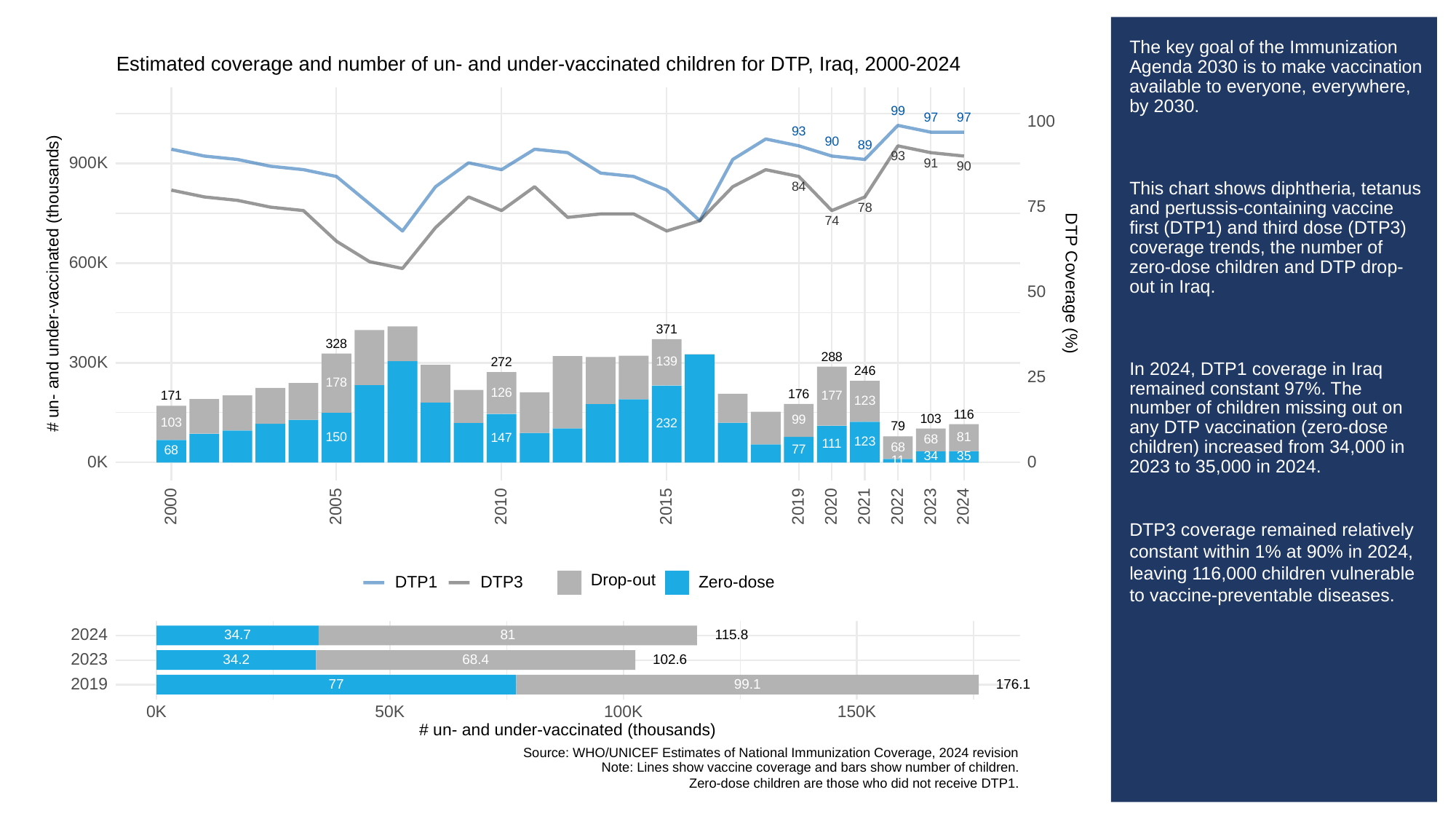

# The key goal of the Immunization Agenda 2030 is to make vaccination available to everyone, everywhere, by 2030.

This chart shows diphtheria, tetanus and pertussis-containing vaccine first (DTP1) and third dose (DTP3) coverage trends, the number of zero-dose children and DTP drop-out in Iraq.

In 2024, DTP1 coverage in Iraq remained constant 97%. The number of children missing out on any DTP vaccination (zero-dose children) increased from 34,000 in 2023 to 35,000 in 2024.

DTP3 coverage remained relatively constant within 1% at 90% in 2024, leaving 116,000 children vulnerable to vaccine-preventable diseases.

Estimated coverage and number of un- and under-vaccinated children for DTP, Iraq, 2000-2024

99
97
97

100

93
90
89

93
900K
91
90

84
75
78

74
600K

# un- and under-vaccinated (thousands)
DTP Coverage (%)
50

371

328
288

300K

139
272

246

25

178

126

176
177
171

123

116

103
99
103
232

79

81
150

147

68

123
111

68

77
68

35
34
11
0K
0

2023
2000
2005
2010
2015
2019
2020
2021
2022
2024

Drop-out
DTP3
Zero-dose
DTP1

2024
34.7
81
115.8

2023
34.2
68.4
102.6

2019
99.1
176.1
77

0K
50K
100K
150K
# un- and under-vaccinated (thousands)
Source: WHO/UNICEF Estimates of National Immunization Coverage, 2024 revision
Note: Lines show vaccine coverage and bars show number of children.
Zero-dose children are those who did not receive DTP1.